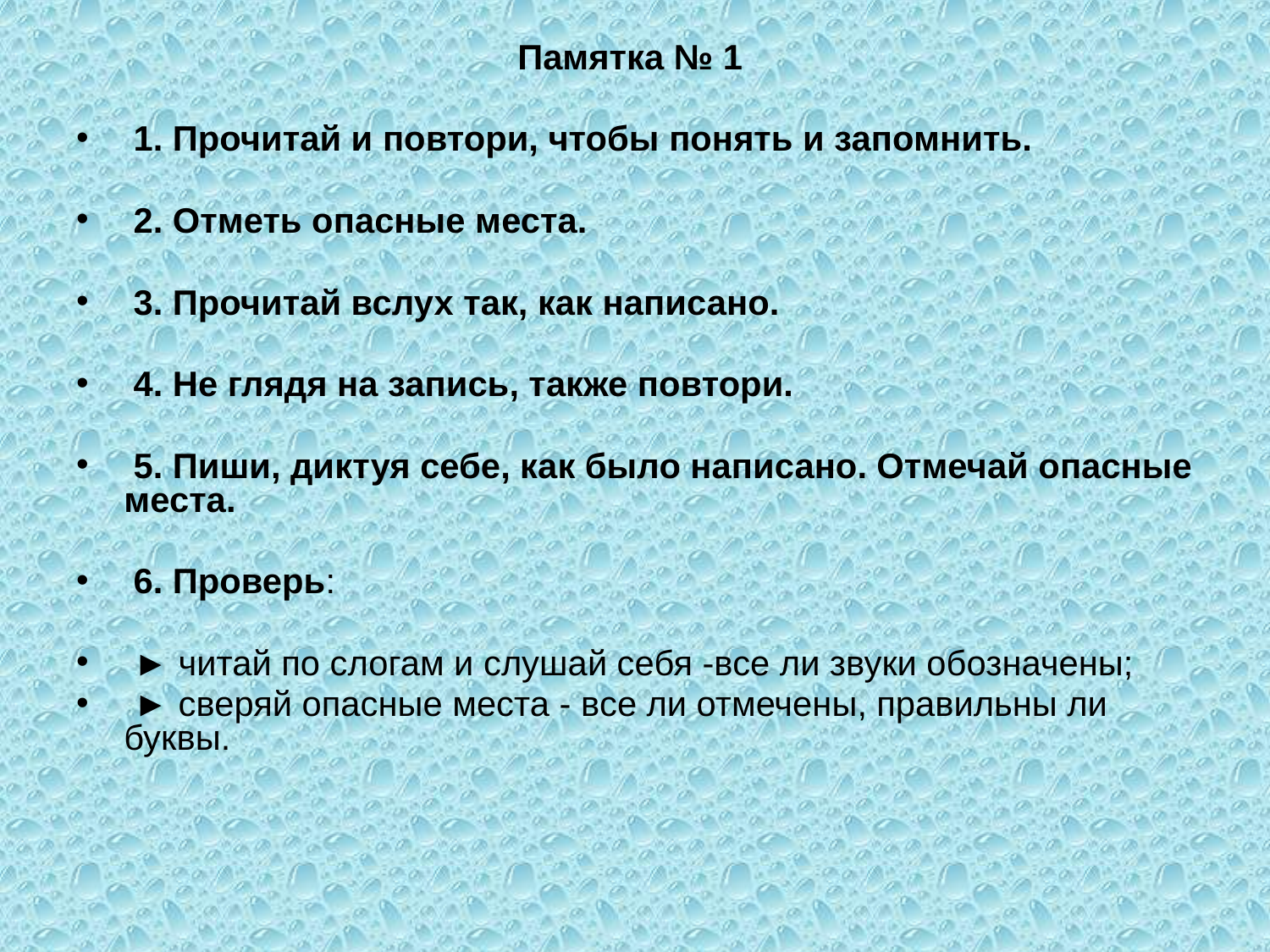

Памятка № 1

 1. Прочитай и повтори, чтобы понять и запомнить.

 2. Отметь опасные места.

 3. Прочитай вслух так, как написано.

 4. Не глядя на запись, также повтори.

 5. Пиши, диктуя себе, как было написано. Отмечай опасные места.

 6. Проверь:

 ► читай по слогам и слушай себя -все ли звуки обозначены;
 ► сверяй опасные места - все ли отмечены, правильны ли буквы.
#